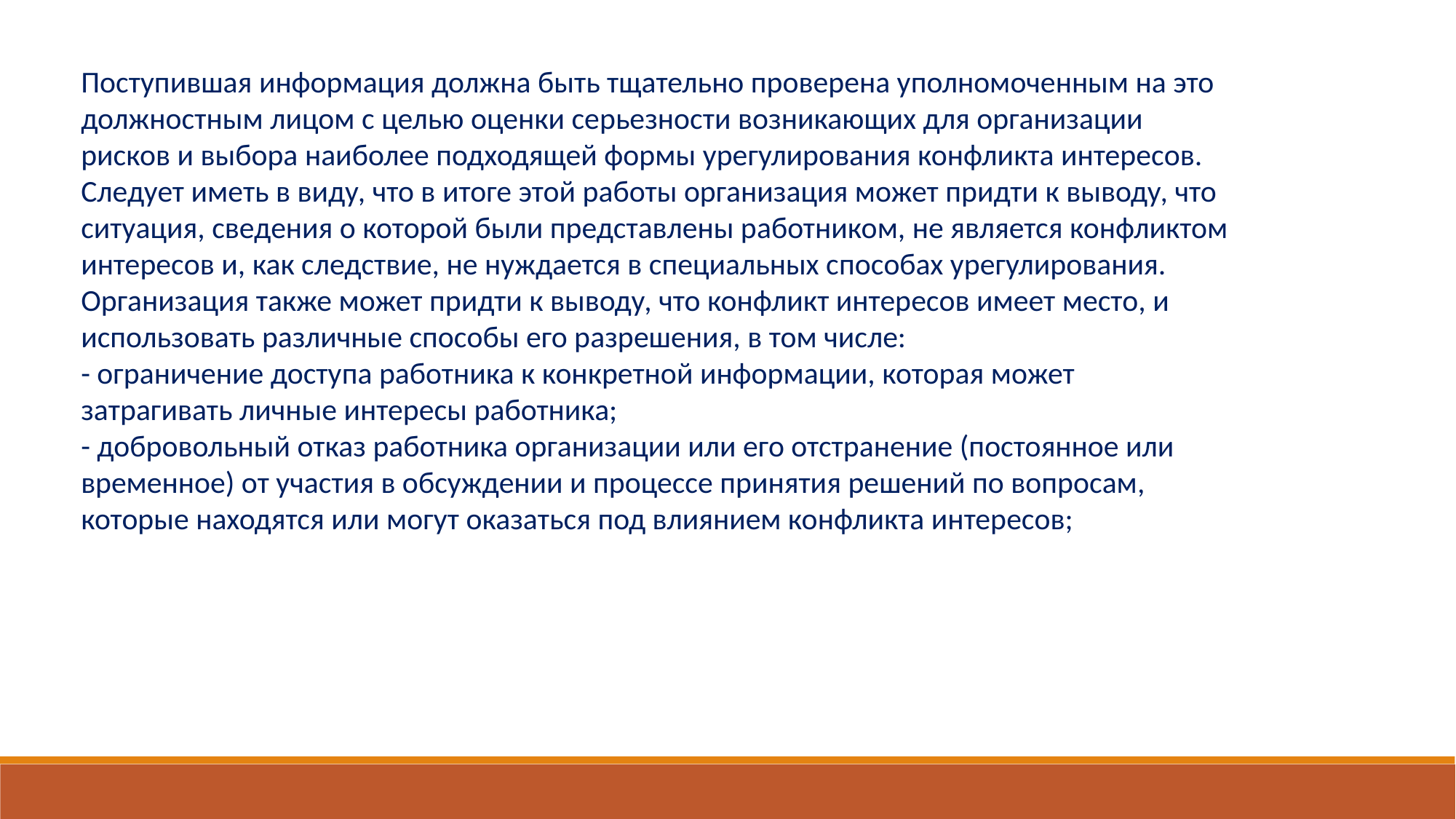

Поступившая информация должна быть тщательно проверена уполномоченным на это должностным лицом с целью оценки серьезности возникающих для организации рисков и выбора наиболее подходящей формы урегулирования конфликта интересов. Следует иметь в виду, что в итоге этой работы организация может придти к выводу, что ситуация, сведения о которой были представлены работником, не является конфликтом интересов и, как следствие, не нуждается в специальных способах урегулирования. Организация также может придти к выводу, что конфликт интересов имеет место, и использовать различные способы его разрешения, в том числе:
- ограничение доступа работника к конкретной информации, которая может затрагивать личные интересы работника;
- добровольный отказ работника организации или его отстранение (постоянное или временное) от участия в обсуждении и процессе принятия решений по вопросам, которые находятся или могут оказаться под влиянием конфликта интересов;